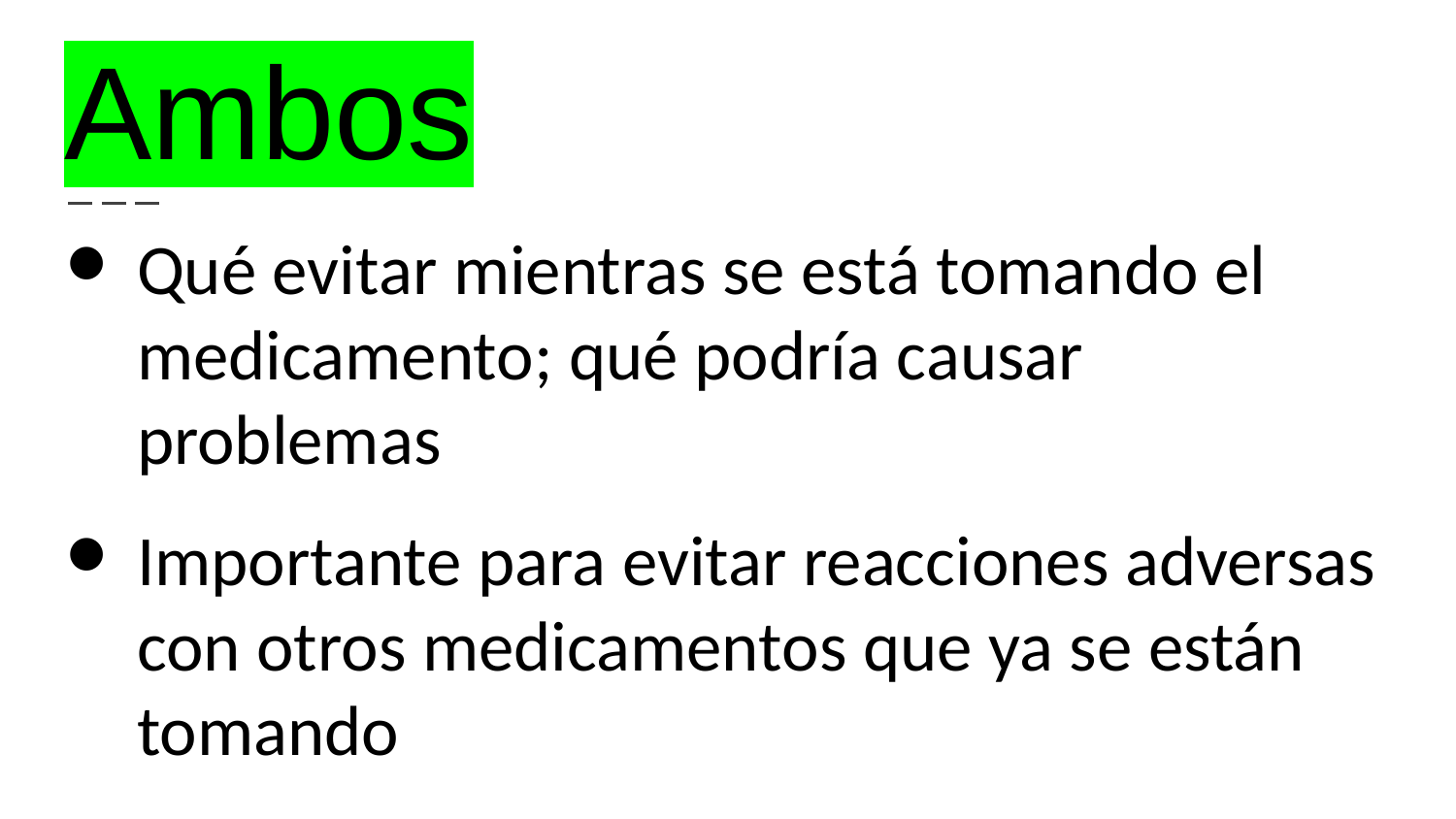

# Ambos
Qué evitar mientras se está tomando el medicamento; qué podría causar problemas

Importante para evitar reacciones adversas con otros medicamentos que ya se están tomando